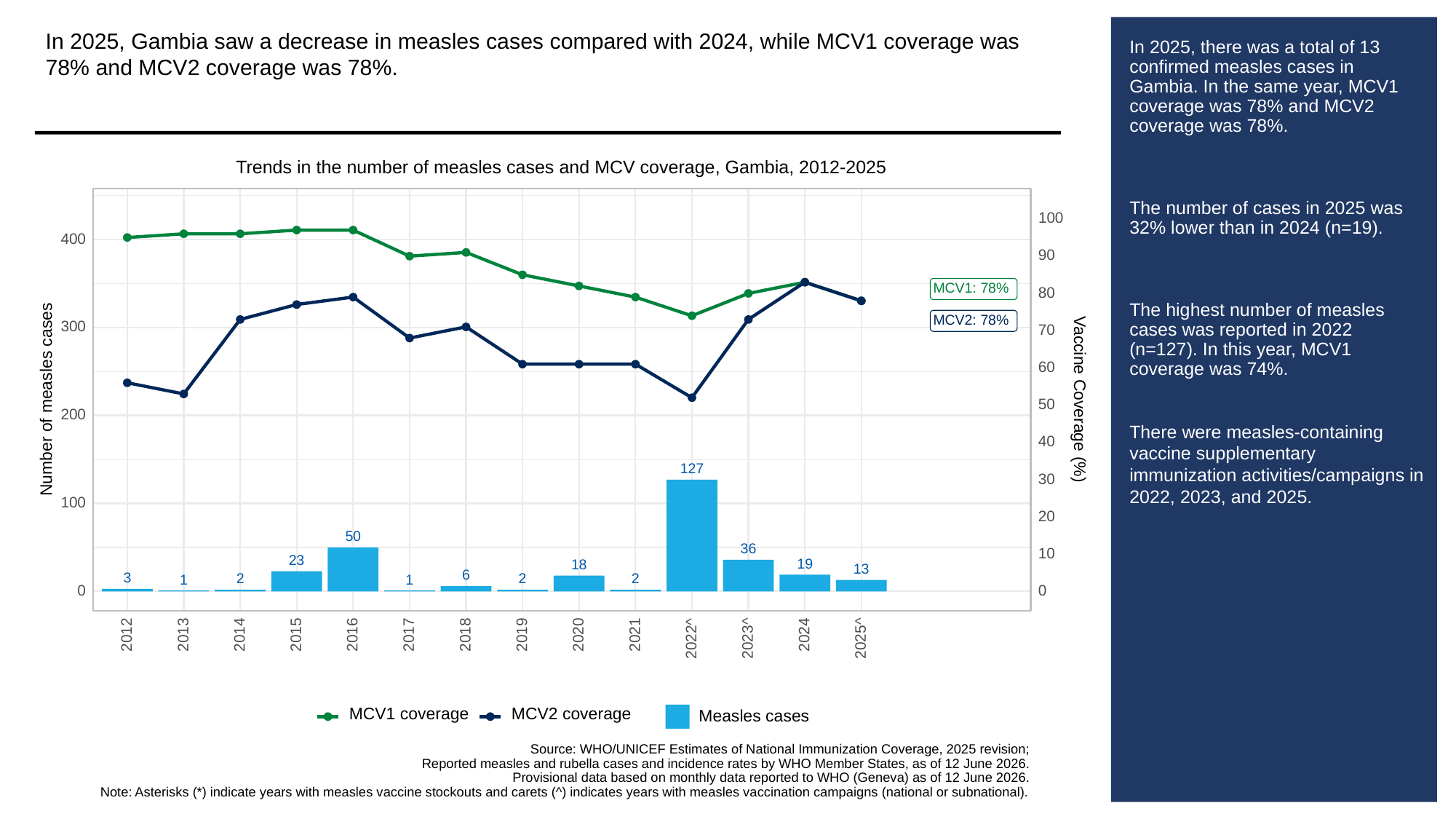

In 2025, Gambia saw a decrease in measles cases compared with 2024, while MCV1 coverage was 78% and MCV2 coverage was 78%.
# In 2025, there was a total of 13 confirmed measles cases in Gambia. In the same year, MCV1 coverage was 78% and MCV2 coverage was 78%.

The number of cases in 2025 was 32% lower than in 2024 (n=19).

The highest number of measles cases was reported in 2022 (n=127). In this year, MCV1 coverage was 74%.

There were measles-containing vaccine supplementary immunization activities/campaigns in 2022, 2023, and 2025.

Trends in the number of measles cases and MCV coverage, Gambia, 2012-2025

100

400

90

MCV1: 78%

80

MCV2: 78%

300

70

60

Vaccine Coverage (%)
Number of measles cases

50
200

40

127
30

100

20
50
36

10
23
19

18
13
6

3
2
2
2

1
1

0
0

2013
2012
2014
2015
2016
2017
2018
2019
2020
2021
2024
2023^
2022^
2025^

MCV1 coverage
MCV2 coverage
Measles cases

Source: WHO/UNICEF Estimates of National Immunization Coverage, 2025 revision;
Reported measles and rubella cases and incidence rates by WHO Member States, as of 12 June 2026.
Provisional data based on monthly data reported to WHO (Geneva) as of 12 June 2026.
Note: Asterisks (*) indicate years with measles vaccine stockouts and carets (^) indicates years with measles vaccination campaigns (national or subnational).